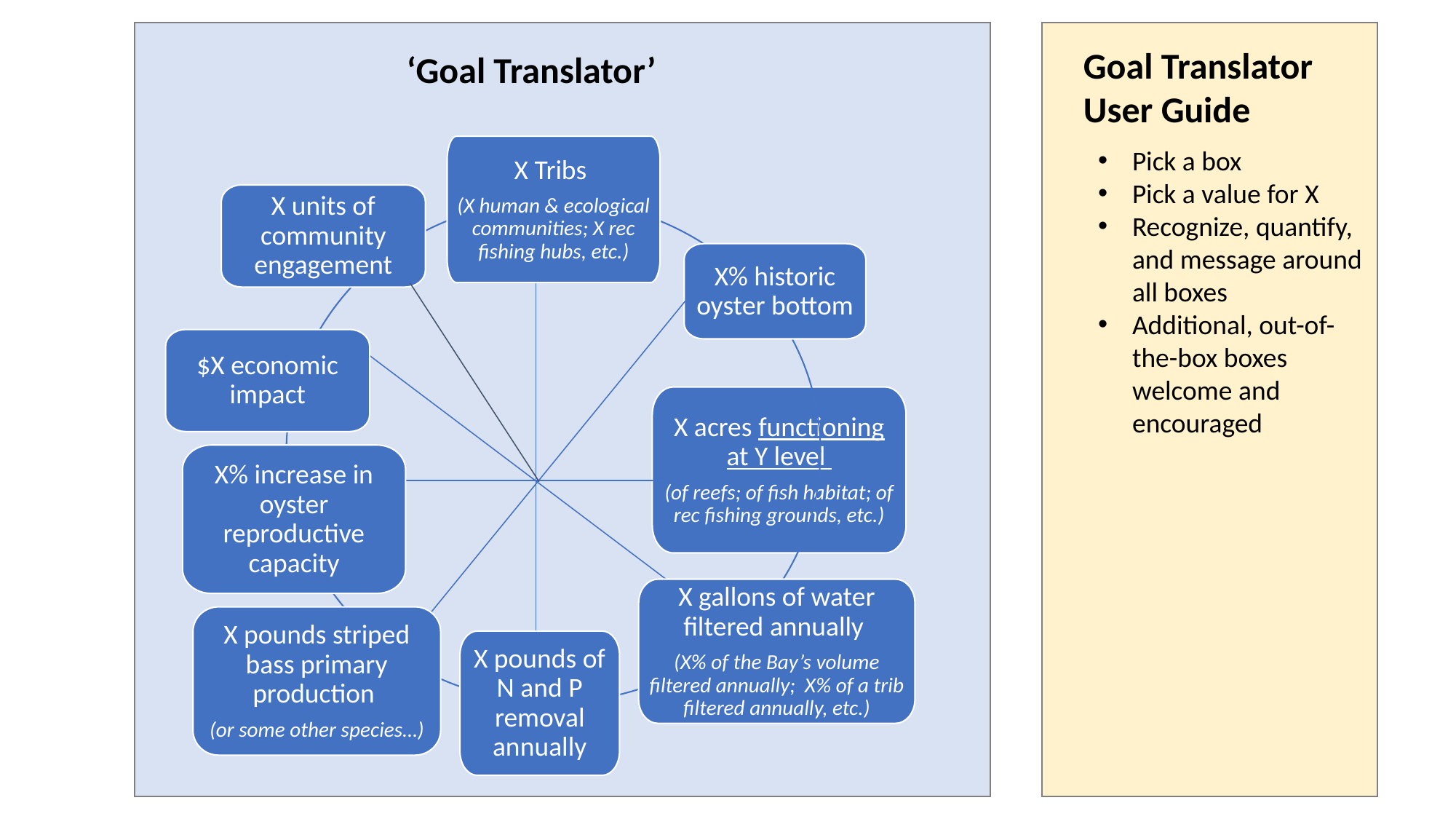

‘Goal Translator’

Goal Translator User Guide
X Tribs
(X human & ecological communities; X rec fishing hubs, etc.)
Pick a box
Pick a value for X
Recognize, quantify,  and message around all boxes
Additional, out-of-the-box boxes welcome and encouraged

X units of community engagement

X% historic oyster bottom
$X economic impact
X acres functioning at Y level
(of reefs; of fish habitat; of rec fishing grounds, etc.)
X% increase in oyster reproductive capacity
X gallons of water filtered annually
(X% of the Bay’s volume filtered annually;  X% of a trib filtered annually, etc.)
X pounds striped bass primary production
(or some other species…)
X pounds of N and P removal annually